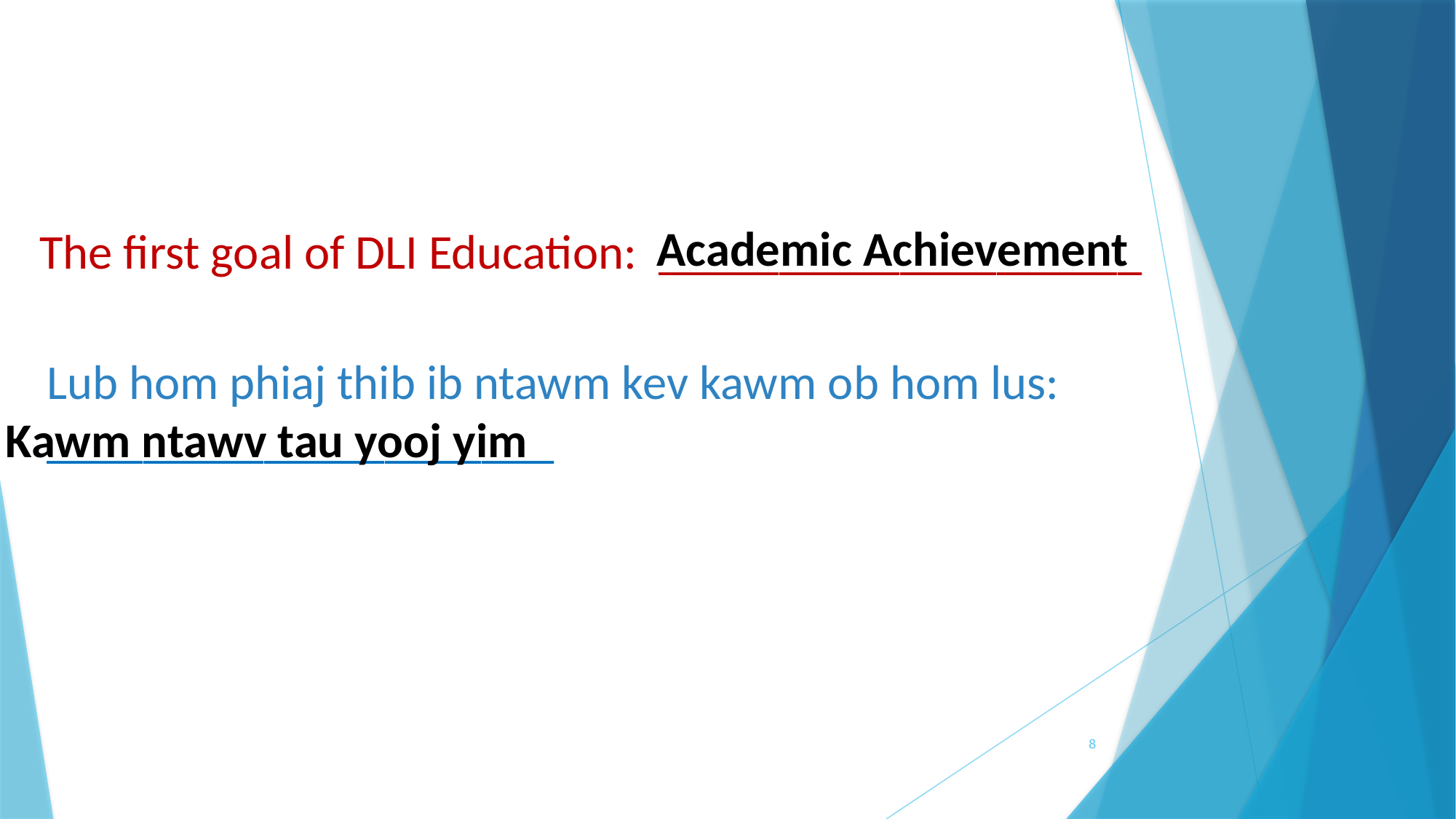

Academic Achievement
The first goal of DLI Education:  ____________________
Lub hom phiaj thib ib ntawm kev kawm ob hom lus: _____________________
Kawm ntawv tau yooj yim
8